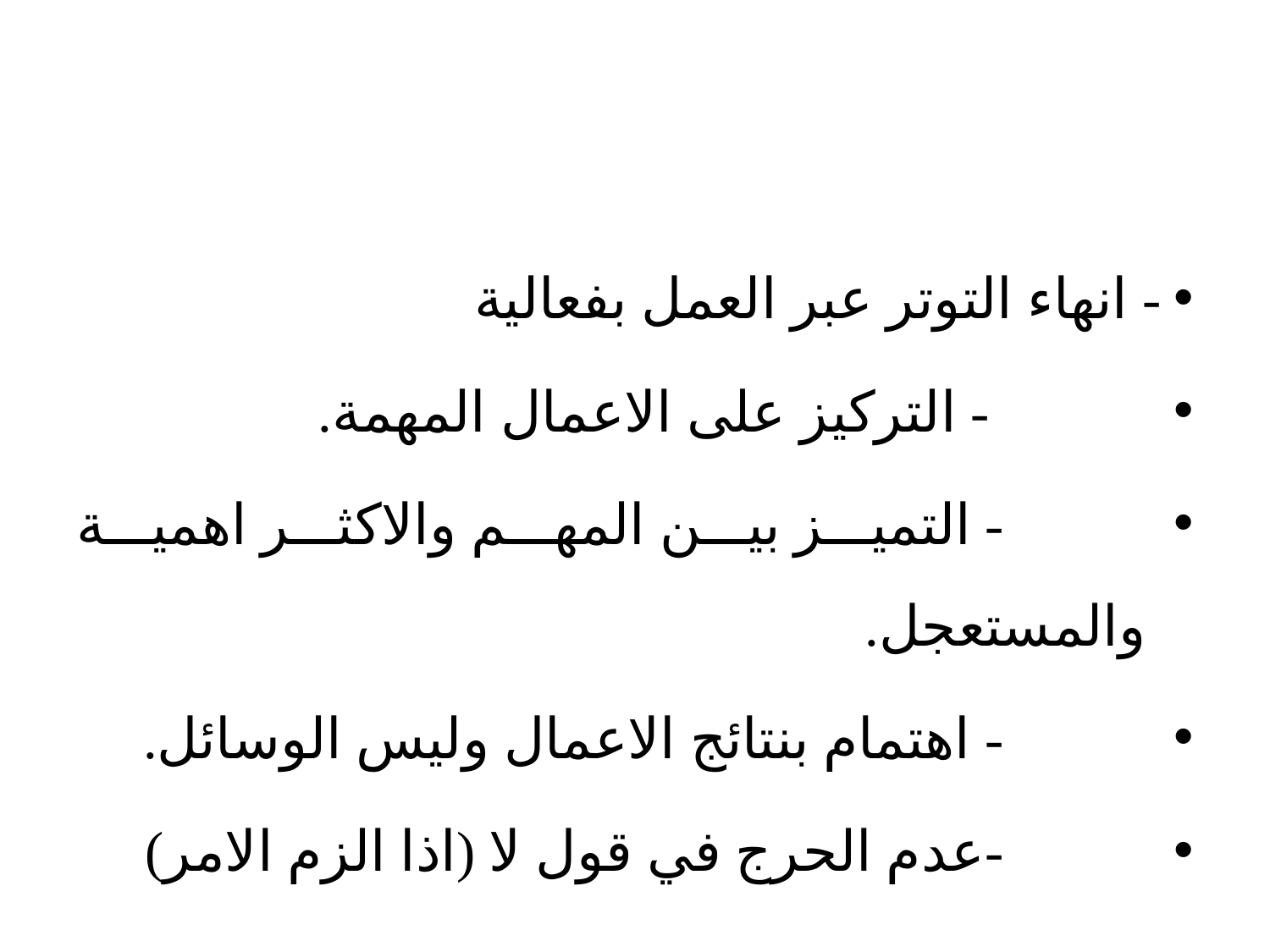

- انهاء التوتر عبر العمل بفعالية
           - التركيز على الاعمال المهمة.
          - التميز بين المهم والاكثر اهمية والمستعجل.
          - اهتمام بنتائج الاعمال وليس الوسائل.
          -عدم الحرج في قول لا (اذا الزم الامر)